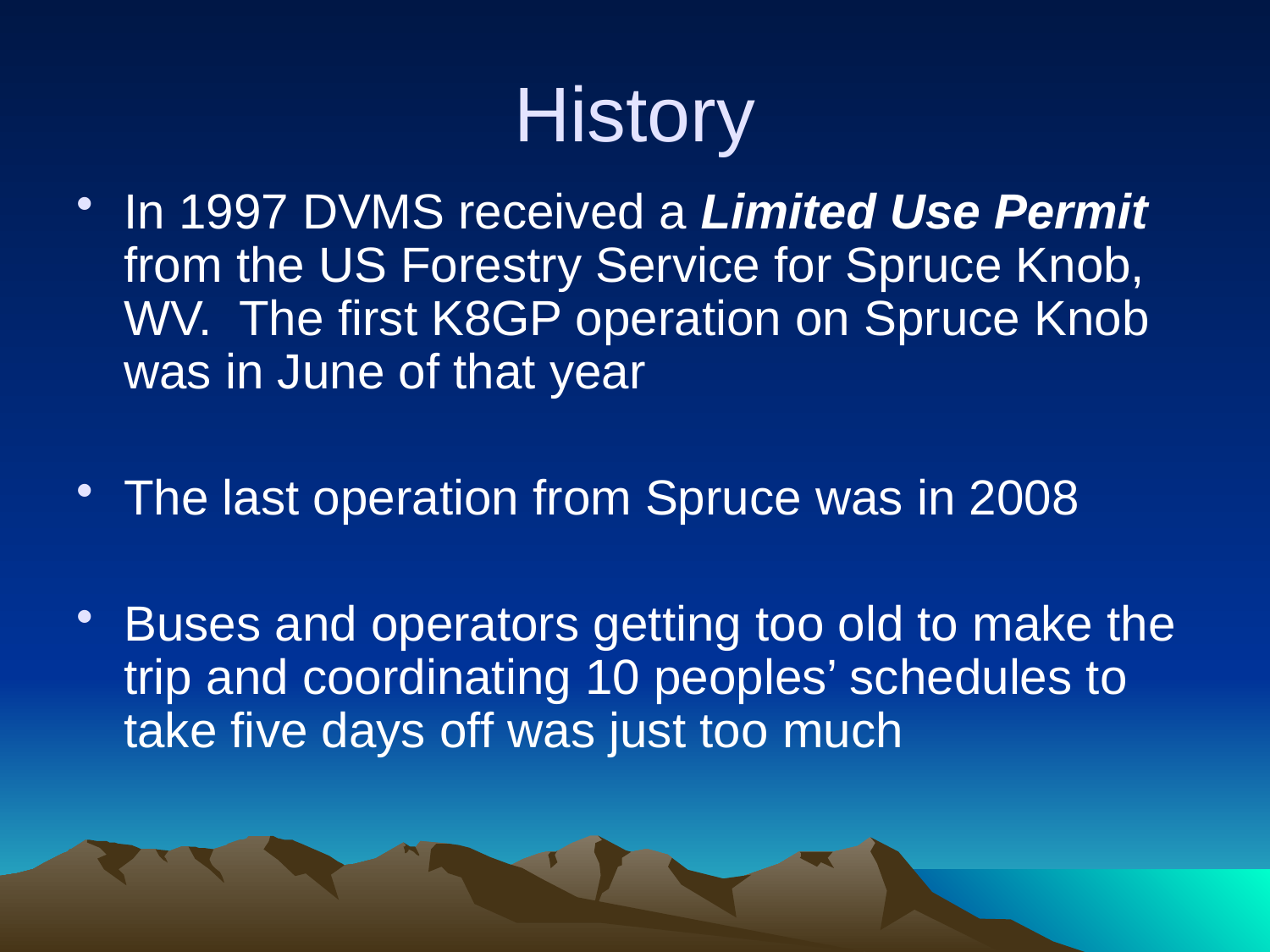

# History
In 1997 DVMS received a Limited Use Permit from the US Forestry Service for Spruce Knob, WV.  The first K8GP operation on Spruce Knob was in June of that year

The last operation from Spruce was in 2008

Buses and operators getting too old to make the trip and coordinating 10 peoples’ schedules to take five days off was just too much